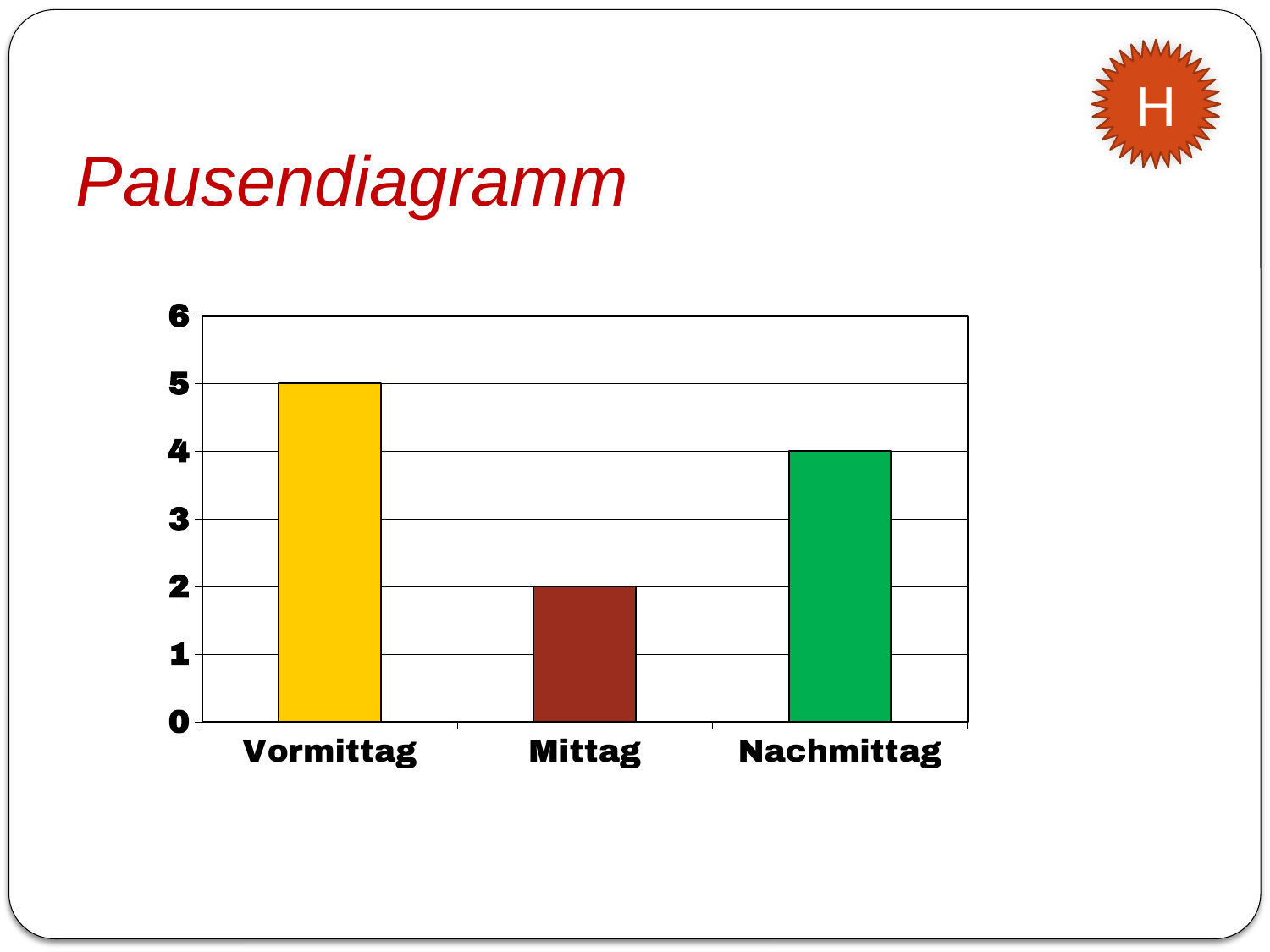

# Pausendiagramm

### Chart

| Category |  |
|---|---|
| Vormittag | 5.0 |
| Mittag | 2.0 |
| Nachmittag | 4.0 |